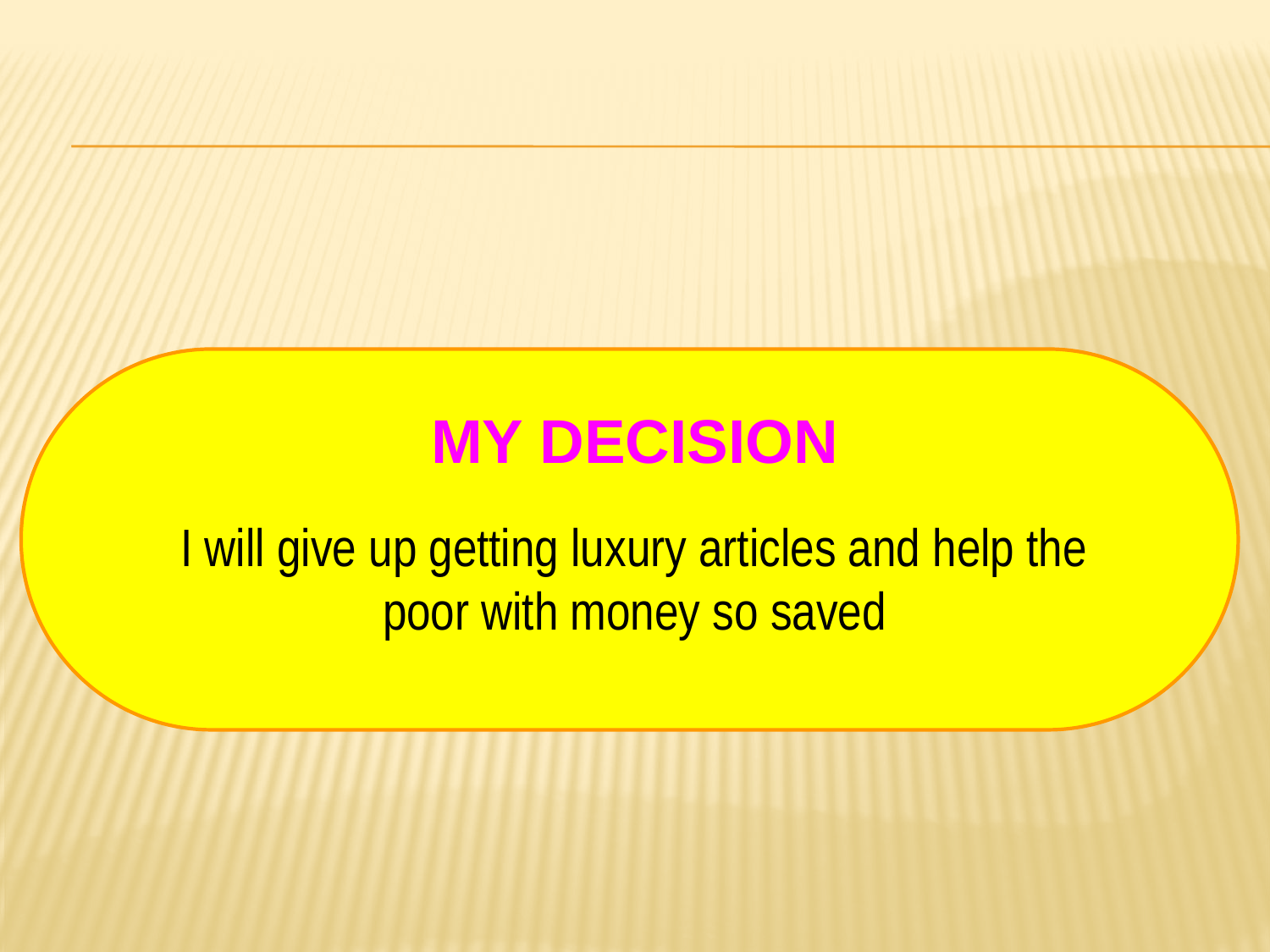

# My Decision
I will give up getting luxury articles and help the poor with money so saved